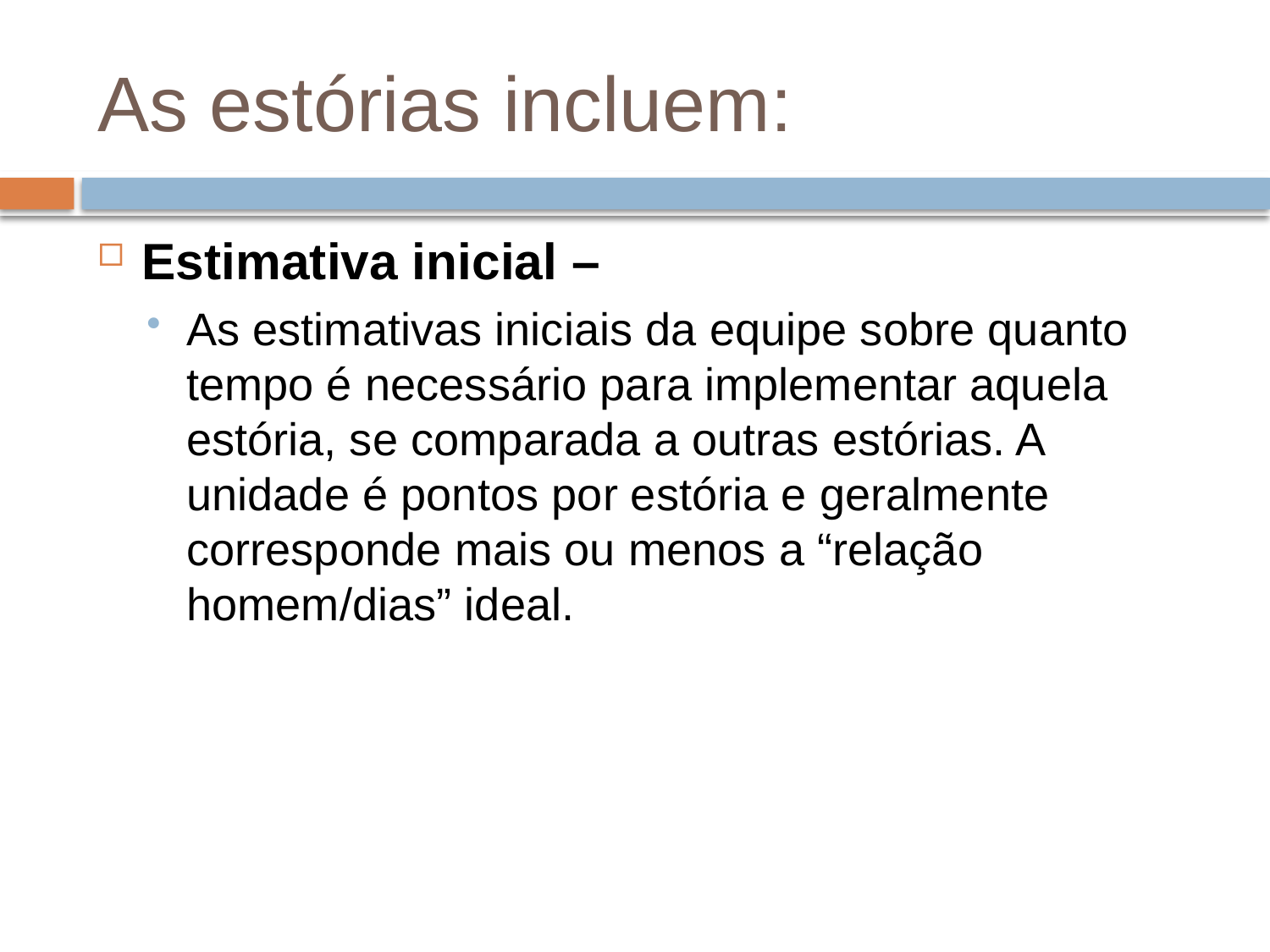

# As estórias incluem:
Estimativa inicial –
As estimativas iniciais da equipe sobre quanto tempo é necessário para implementar aquela estória, se comparada a outras estórias. A unidade é pontos por estória e geralmente corresponde mais ou menos a “relação homem/dias” ideal.